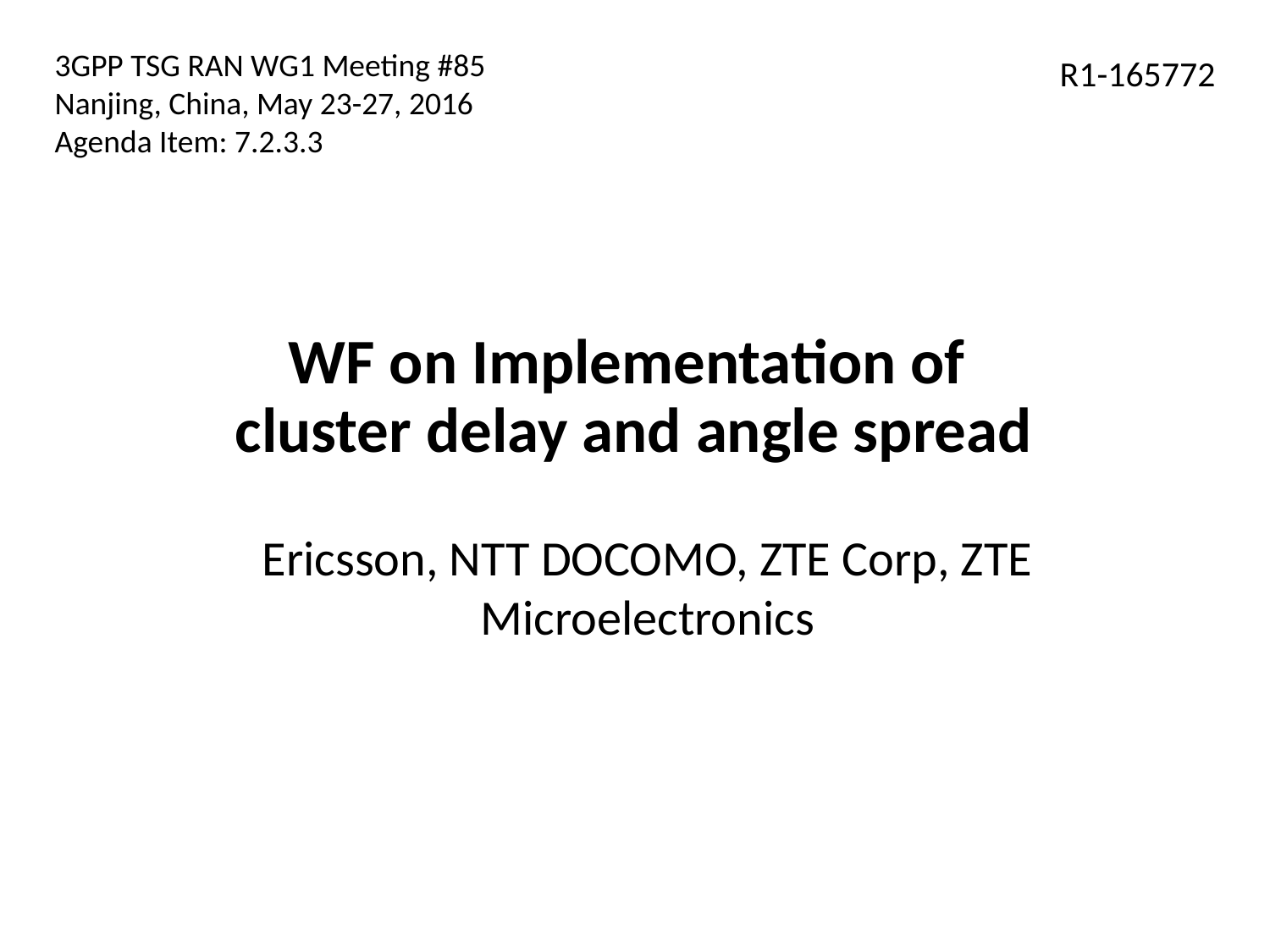

3GPP TSG RAN WG1 Meeting #85
Nanjing, China, May 23-27, 2016
Agenda Item: 7.2.3.3
R1-165772
# WF on Implementation of cluster delay and angle spread
Ericsson, NTT DOCOMO, ZTE Corp, ZTE Microelectronics